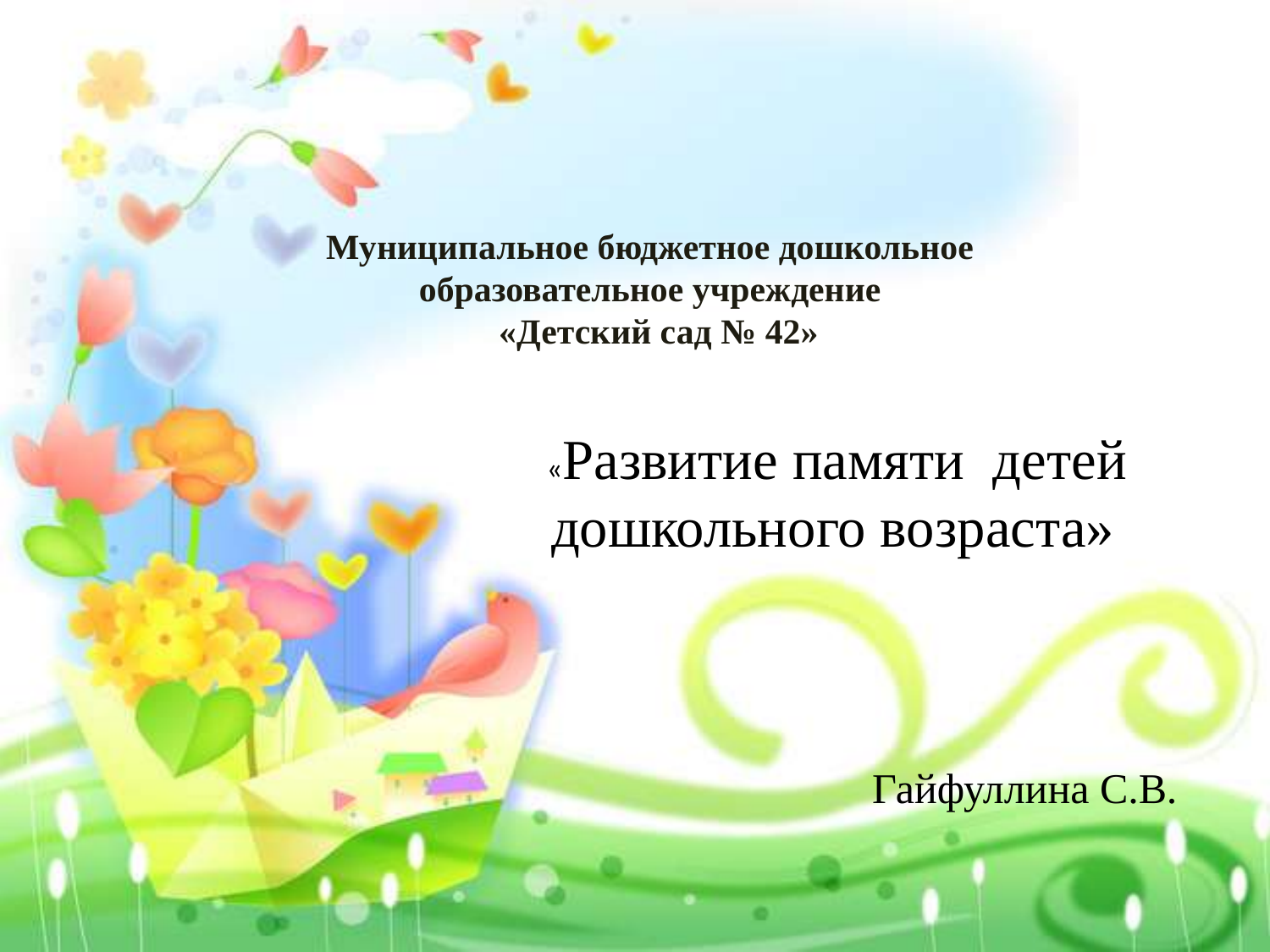

Муниципальное бюджетное дошкольное образовательное учреждение
  «Детский сад № 42»

 «Развитие памяти  детей дошкольного возраста»

Гайфуллина С.В.